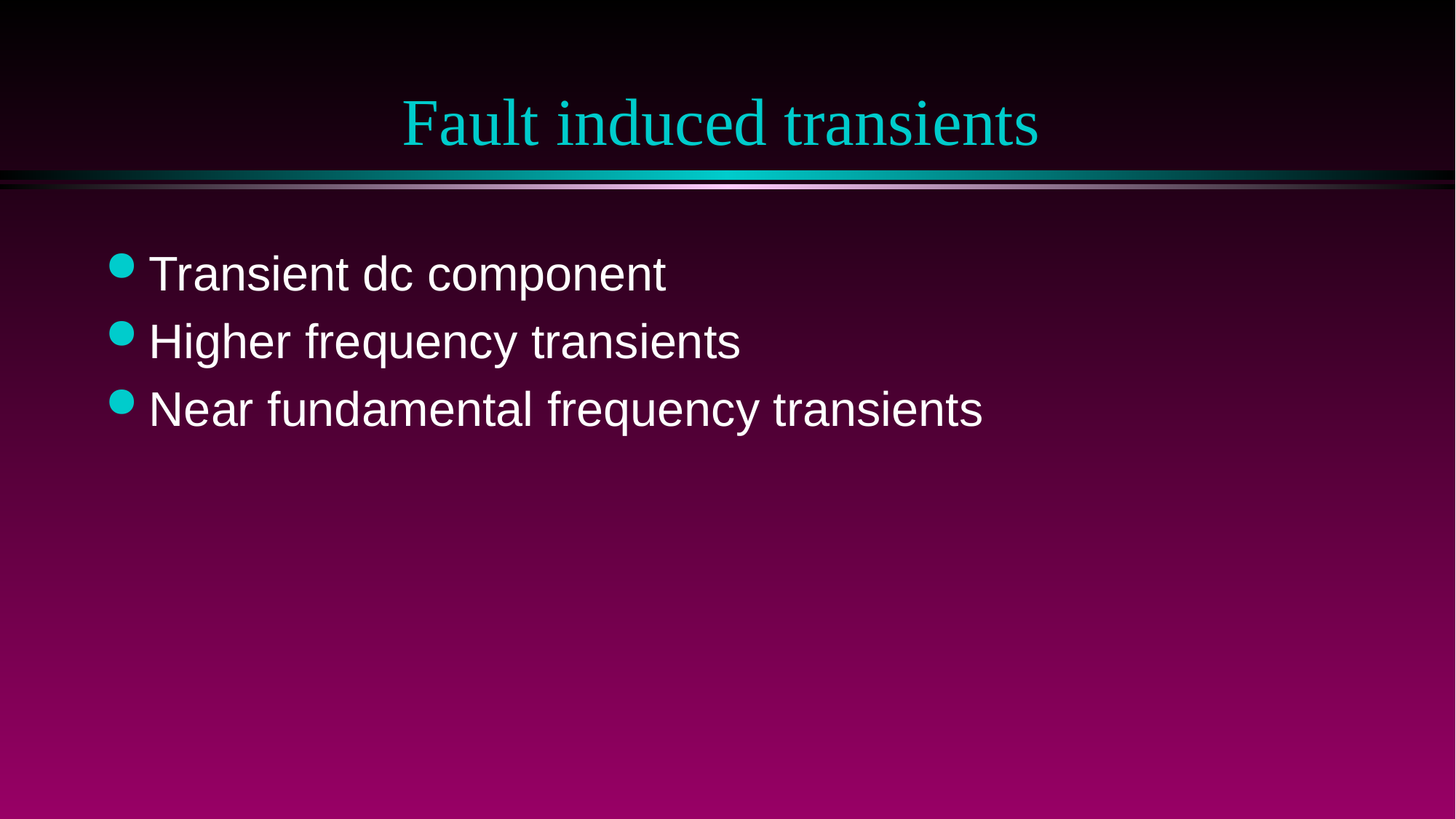

# Fault induced transients
Transient dc component
Higher frequency transients
Near fundamental frequency transients